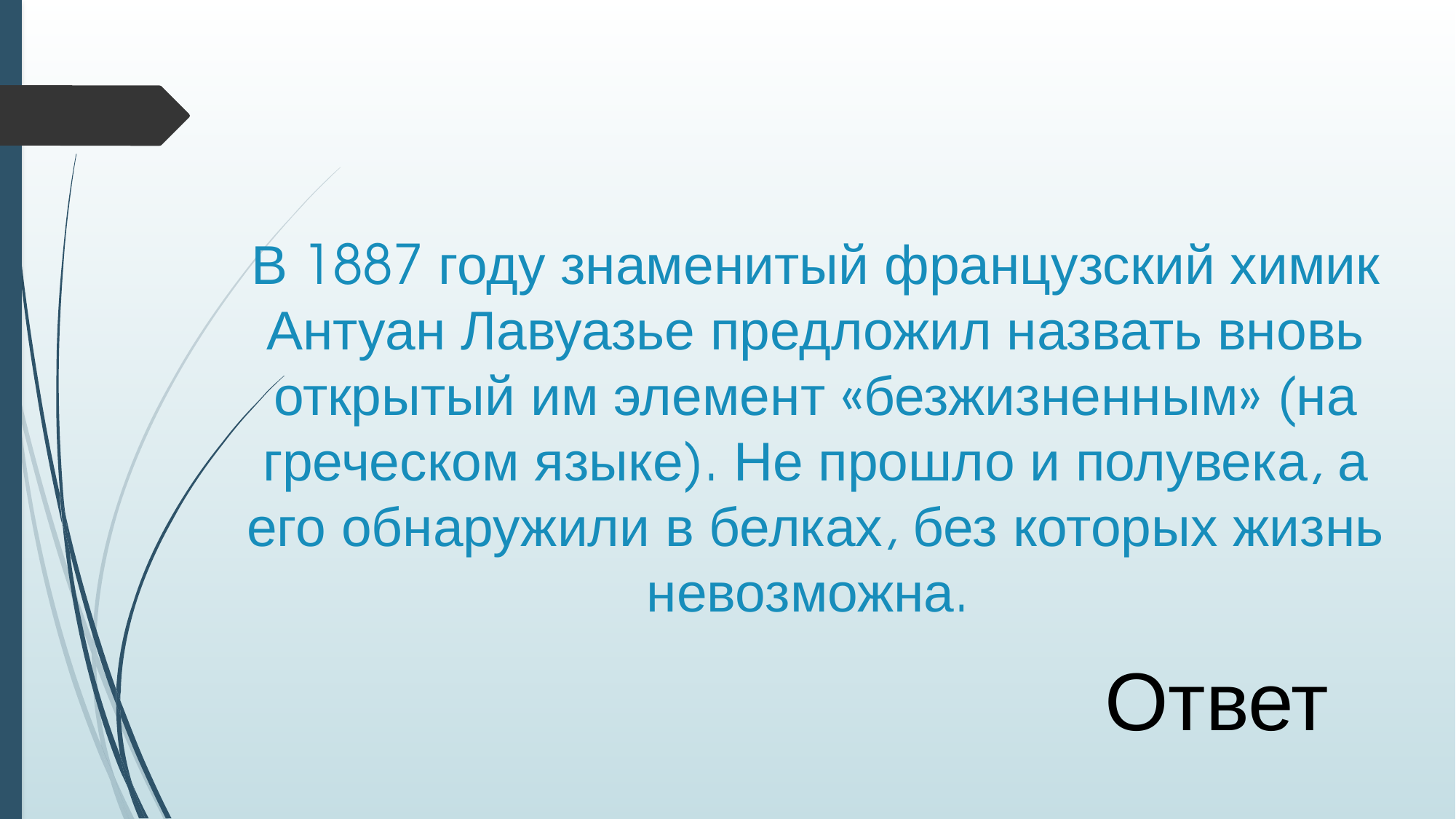

# В 1887 году знаменитый французский химик Антуан Лавуазье предложил назвать вновь открытый им элемент «безжизненным» (на греческом языке). Не прошло и полувека, а его обнаружили в белках, без которых жизнь невозможна.
Ответ